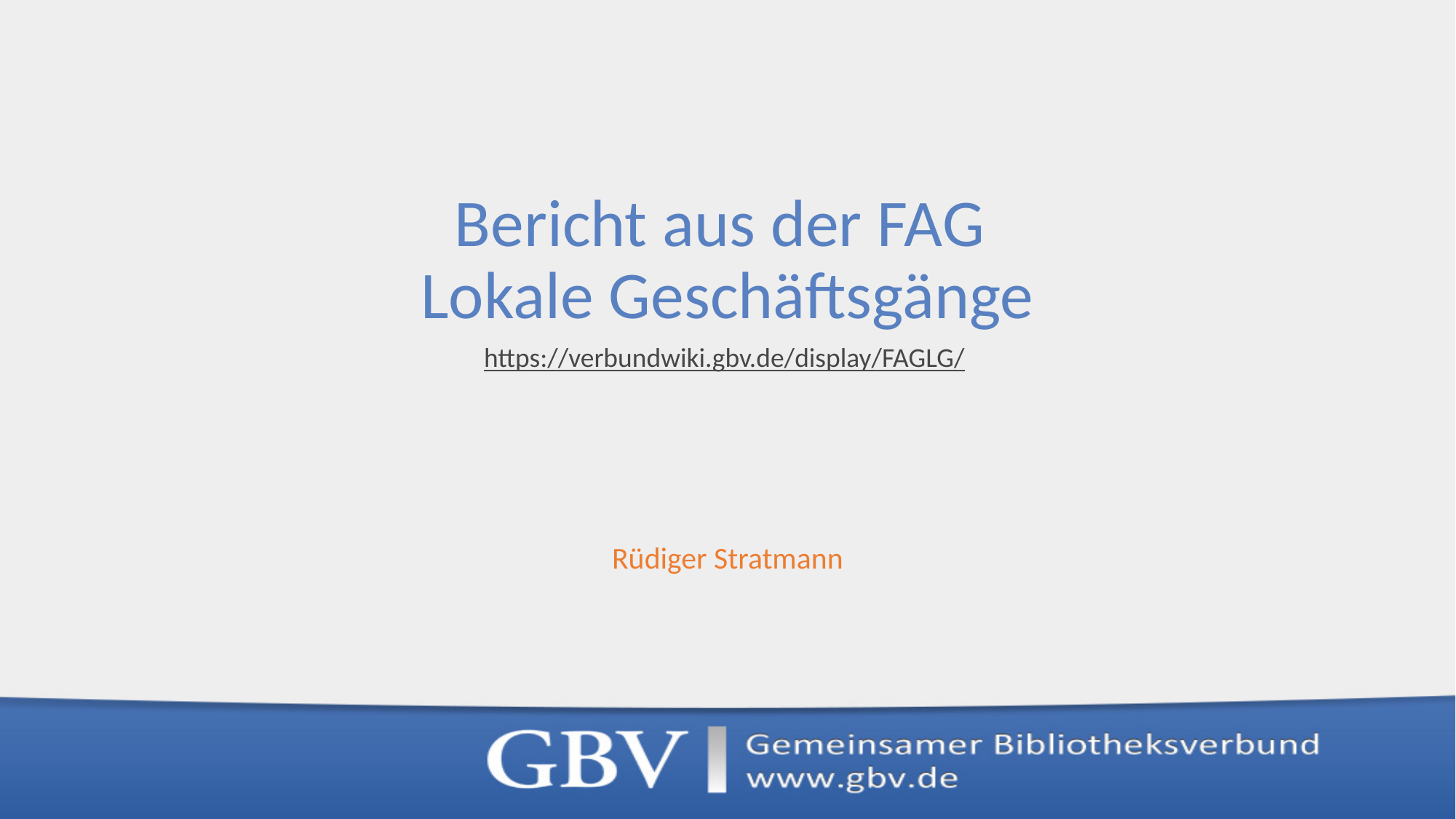

# Bericht aus der FAG Lokale Geschäftsgänge
https://verbundwiki.gbv.de/display/FAGLG/
Rüdiger Stratmann